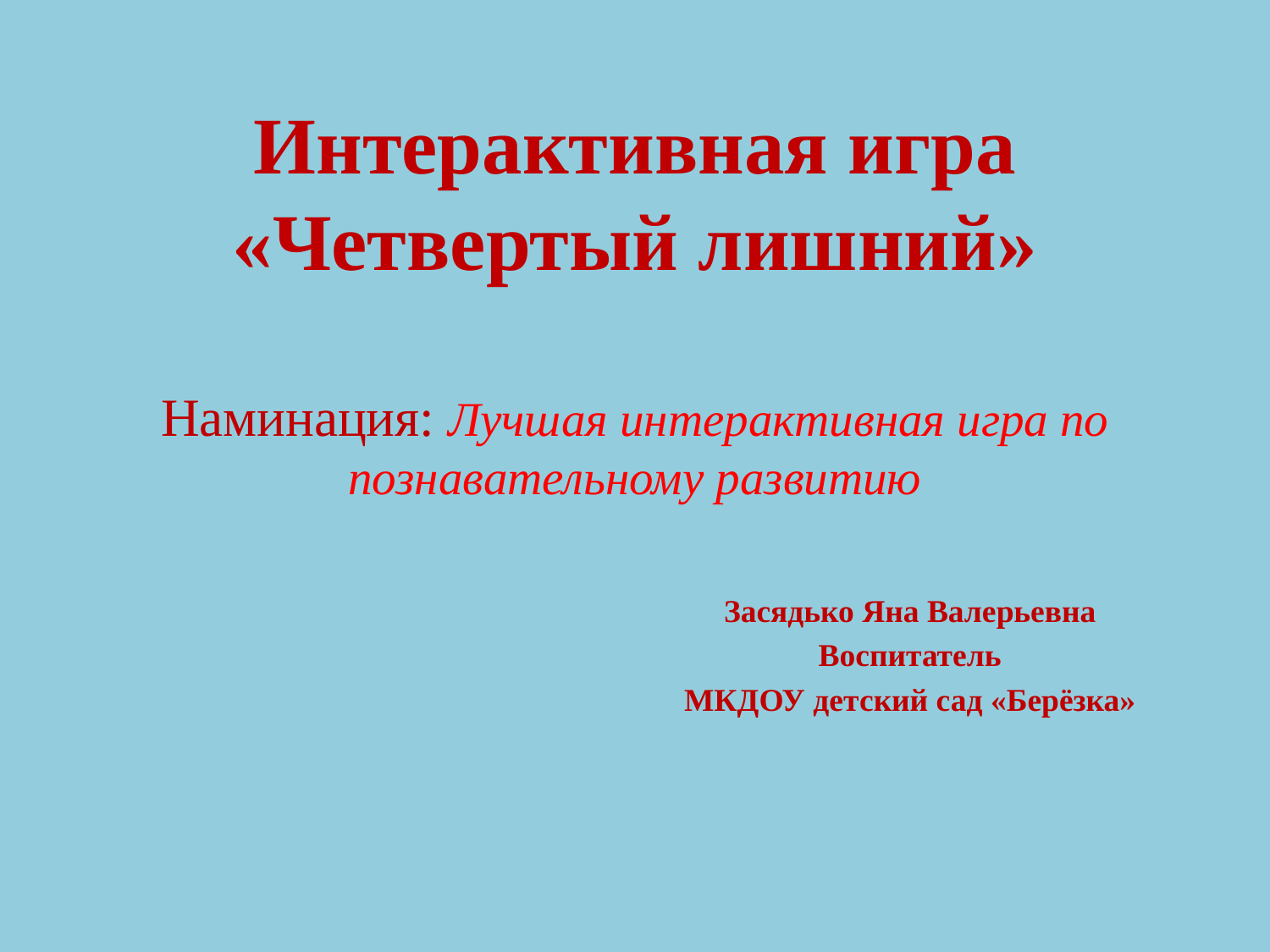

# Интерактивная игра «Четвертый лишний» Наминация: Лучшая интерактивная игра по познавательному развитию

Засядько Яна Валерьевна
Воспитатель
МКДОУ детский сад «Берёзка»